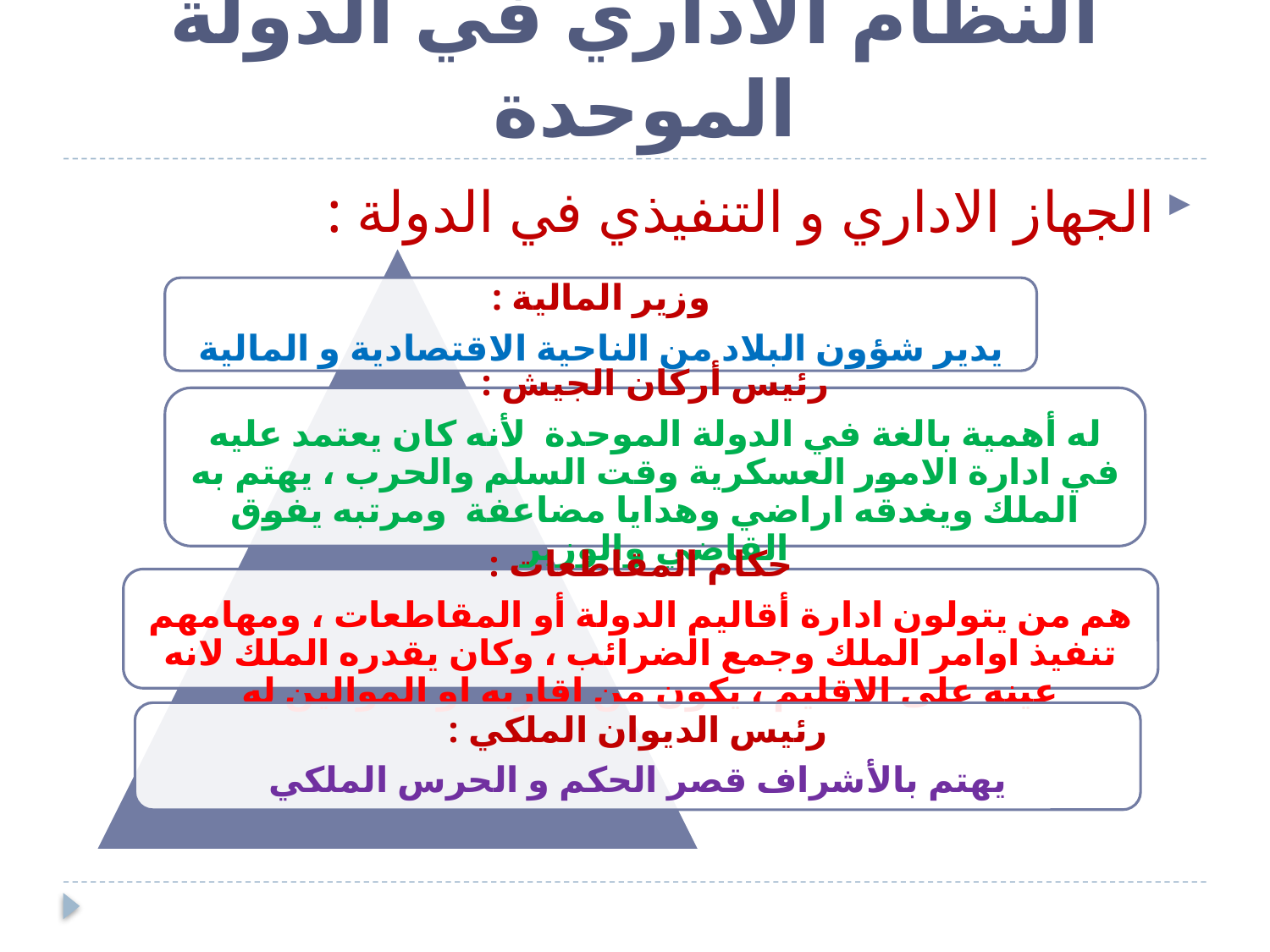

# النظام الاداري في الدولة الموحدة
الجهاز الاداري و التنفيذي في الدولة :

وزير المالية :
يدير شؤون البلاد من الناحية الاقتصادية و المالية
رئيس أركان الجيش :
له أهمية بالغة في الدولة الموحدة  لأنه كان يعتمد عليه في ادارة الامور العسكرية وقت السلم والحرب ، يهتم به الملك ويغدقه اراضي وهدايا مضاعفة  ومرتبه يفوق القاضي والوزير
حكام المقاطعات :
هم من يتولون ادارة أقاليم الدولة أو المقاطعات ، ومهامهم تنفيذ اوامر الملك وجمع الضرائب ، وكان يقدره الملك لانه عينه على الاقليم ، يكون من اقاربه او الموالين له
رئيس الديوان الملكي :
يهتم بالأشراف قصر الحكم و الحرس الملكي